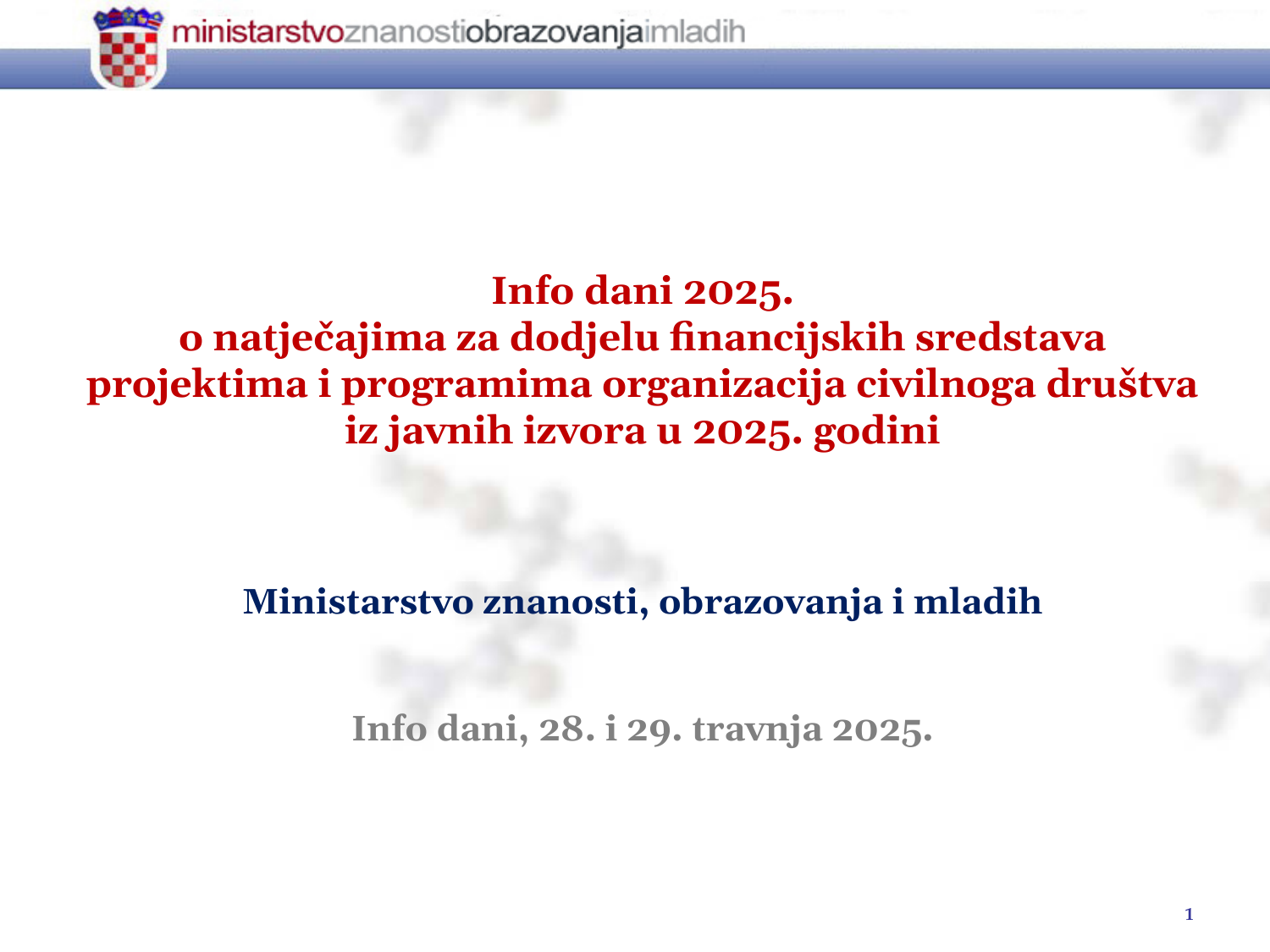

Info dani 2025.
o natječajima za dodjelu financijskih sredstava projektima i programima organizacija civilnoga društva iz javnih izvora u 2025. godini
Ministarstvo znanosti, obrazovanja i mladih
Info dani, 28. i 29. travnja 2025.
1